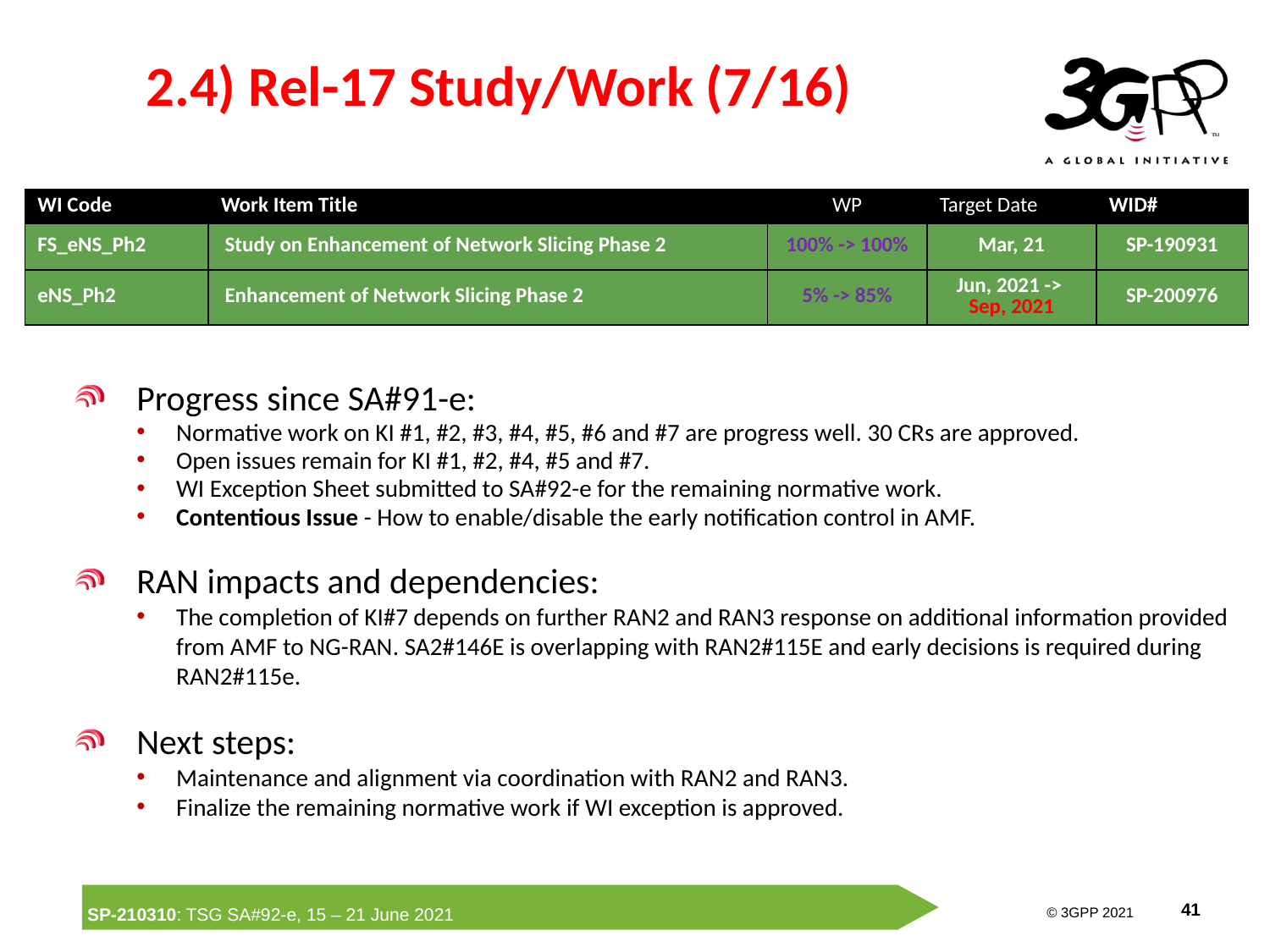

# 2.4) Rel-17 Study/Work (7/16)
| WI Code | Work Item Title | WP | Target Date | WID# |
| --- | --- | --- | --- | --- |
| FS\_eNS\_Ph2 | Study on Enhancement of Network Slicing Phase 2 | 100% -> 100% | Mar, 21 | SP-190931 |
| eNS\_Ph2 | Enhancement of Network Slicing Phase 2 | 5% -> 85% | Jun, 2021 -> Sep, 2021 | SP-200976 |
Progress since SA#91-e:
Normative work on KI #1, #2, #3, #4, #5, #6 and #7 are progress well. 30 CRs are approved.
Open issues remain for KI #1, #2, #4, #5 and #7.
WI Exception Sheet submitted to SA#92-e for the remaining normative work.
Contentious Issue - How to enable/disable the early notification control in AMF.

RAN impacts and dependencies:
The completion of KI#7 depends on further RAN2 and RAN3 response on additional information provided from AMF to NG-RAN. SA2#146E is overlapping with RAN2#115E and early decisions is required during RAN2#115e.

Next steps:
Maintenance and alignment via coordination with RAN2 and RAN3.
Finalize the remaining normative work if WI exception is approved.